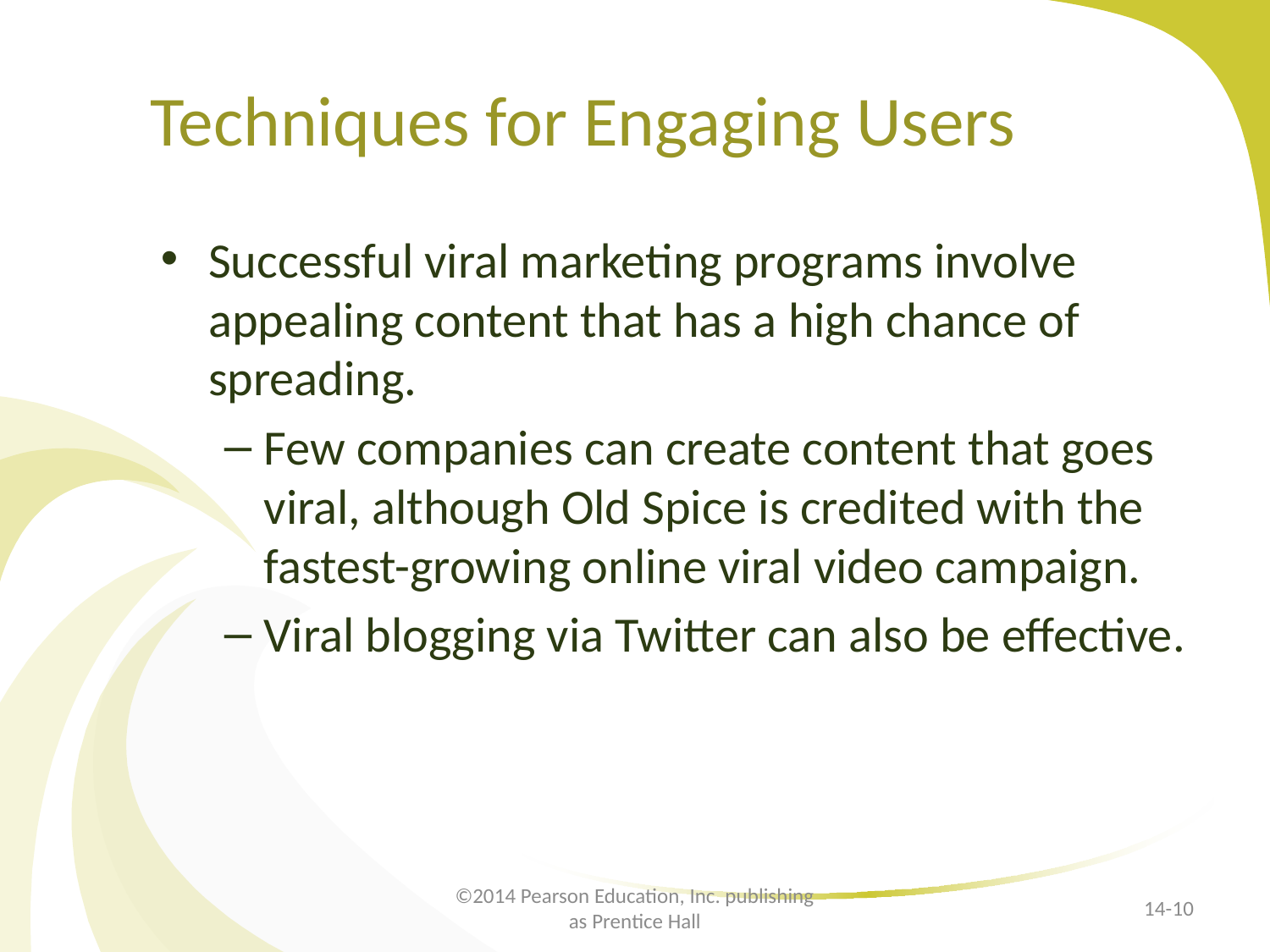

# Techniques for Engaging Users
Successful viral marketing programs involve appealing content that has a high chance of spreading.
Few companies can create content that goes viral, although Old Spice is credited with the fastest-growing online viral video campaign.
Viral blogging via Twitter can also be effective.
©2014 Pearson Education, Inc. publishing as Prentice Hall
14-10